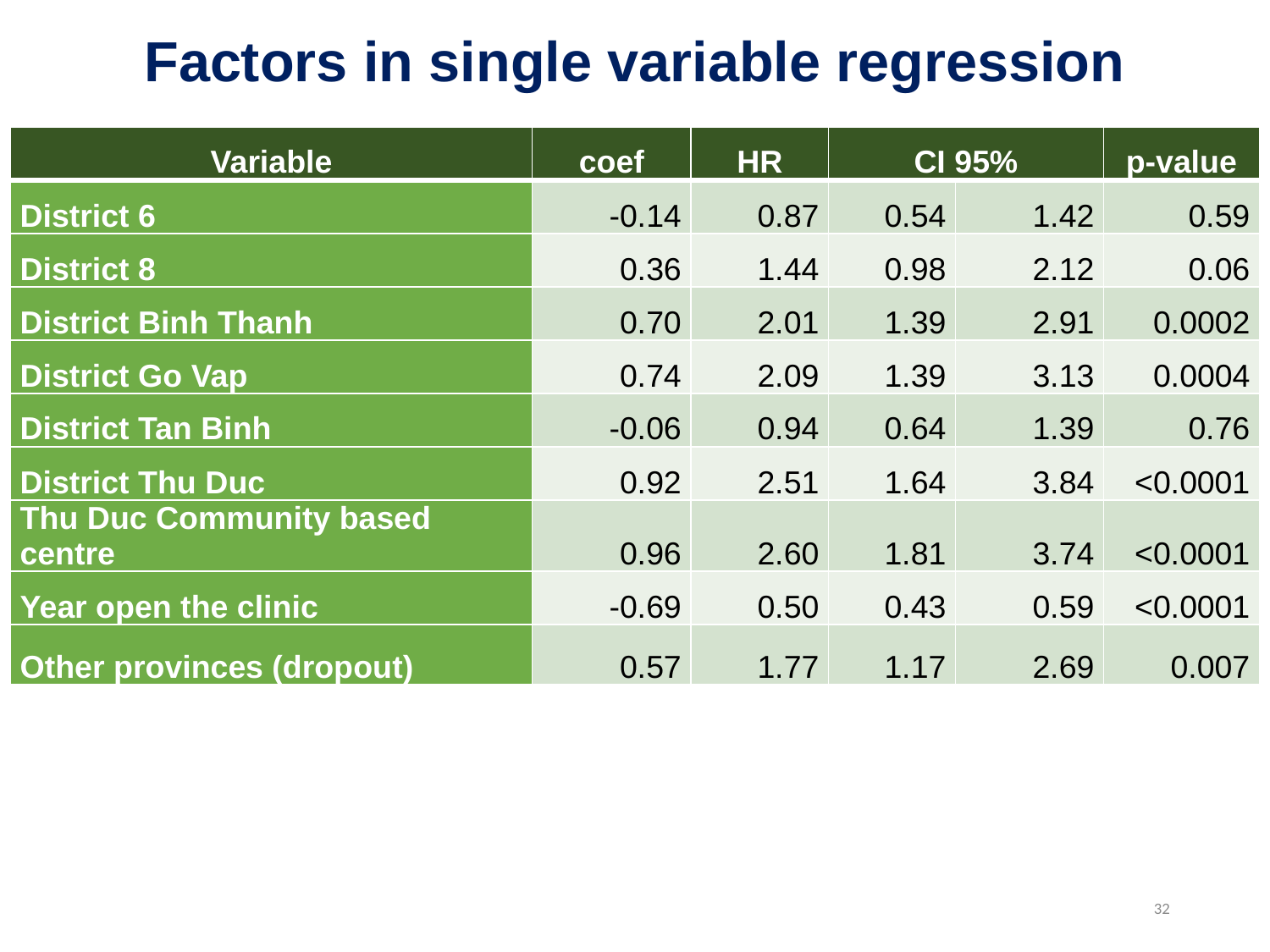

# Factors in single variable regression
| Variable | coef | HR | CI 95% |  | p-value |
| --- | --- | --- | --- | --- | --- |
| District 6 | -0.14 | 0.87 | 0.54 | 1.42 | 0.59 |
| District 8 | 0.36 | 1.44 | 0.98 | 2.12 | 0.06 |
| District Binh Thanh | 0.70 | 2.01 | 1.39 | 2.91 | 0.0002 |
| District Go Vap | 0.74 | 2.09 | 1.39 | 3.13 | 0.0004 |
| District Tan Binh | -0.06 | 0.94 | 0.64 | 1.39 | 0.76 |
| District Thu Duc | 0.92 | 2.51 | 1.64 | 3.84 | <0.0001 |
| Thu Duc Community based centre | 0.96 | 2.60 | 1.81 | 3.74 | <0.0001 |
| Year open the clinic | -0.69 | 0.50 | 0.43 | 0.59 | <0.0001 |
| Other provinces (dropout) | 0.57 | 1.77 | 1.17 | 2.69 | 0.007 |
32